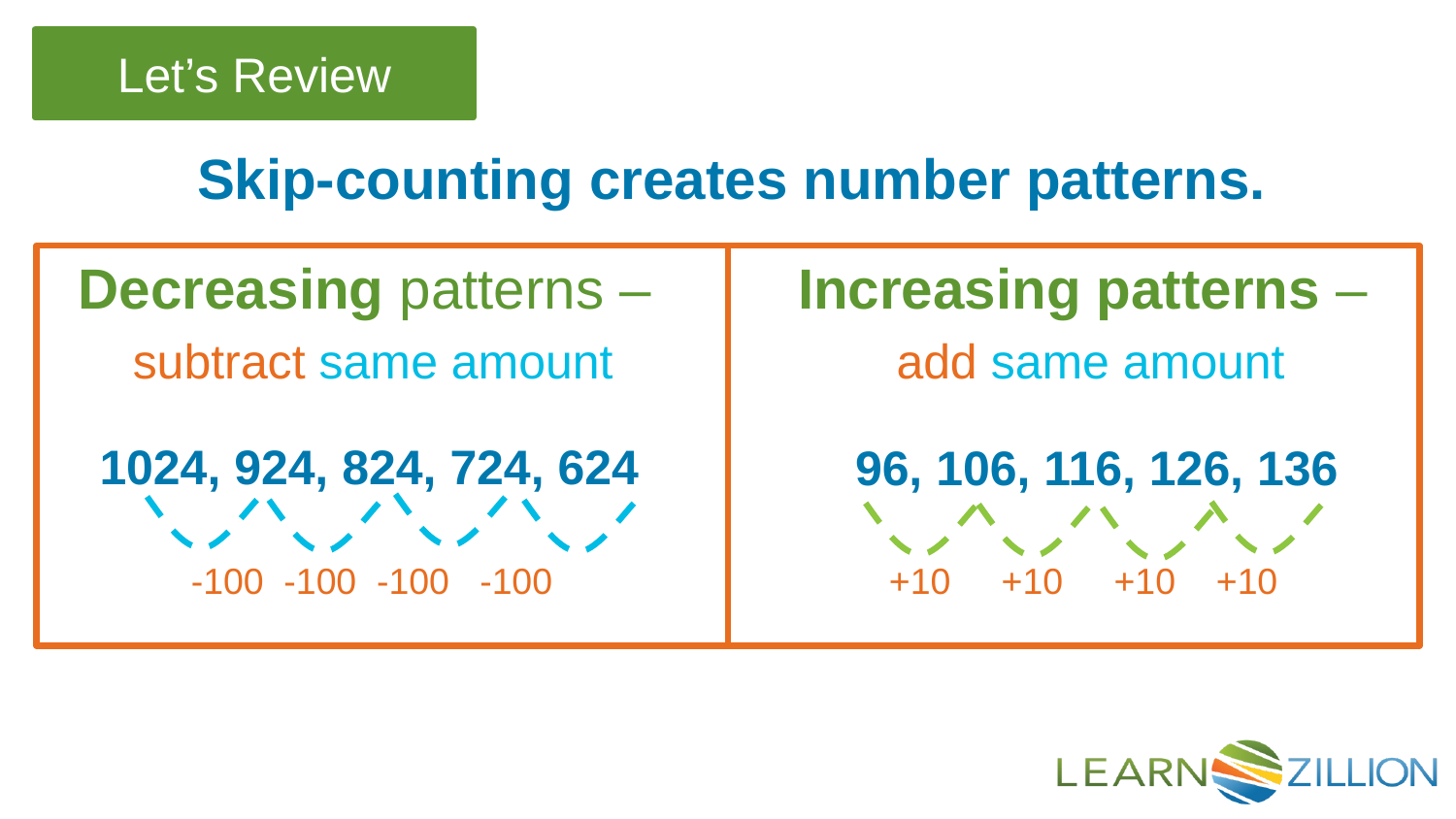

Skip-counting creates number patterns.
Decreasing patterns –
subtract same amount

Increasing patterns –
add same amount
1024, 924, 824, 724, 624
96, 106, 116, 126, 136

 -100  -100  -100   -100
 +10     +10     +10    +10